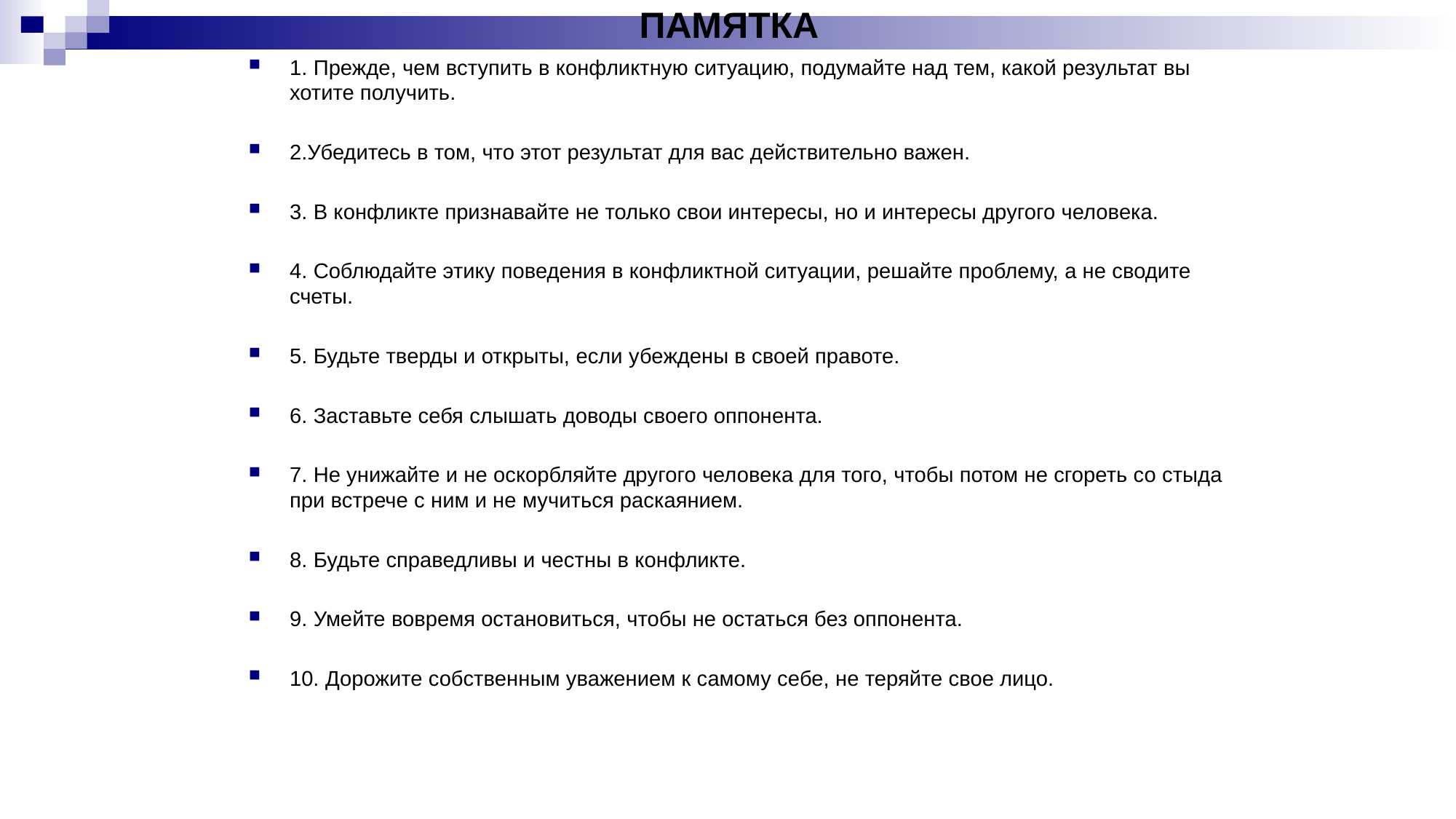

# ПАМЯТКА
1. Прежде, чем вступить в конфликтную ситуацию, подумайте над тем, какой результат вы хотите получить.

2.Убедитесь в том, что этот результат для вас действительно важен.

3. В конфликте признавайте не только свои интересы, но и интересы другого человека.

4. Соблюдайте этику поведения в конфликтной ситуации, решайте проблему, а не сводите счеты.

5. Будьте тверды и открыты, если убеждены в своей правоте.

6. Заставьте себя слышать доводы своего оппонента.

7. Не унижайте и не оскорбляйте другого человека для того, чтобы потом не сгореть со стыда при встрече с ним и не мучиться раскаянием.

8. Будьте справедливы и честны в конфликте.

9. Умейте вовремя остановиться, чтобы не остаться без оппонента.

10. Дорожите собственным уважением к самому себе, не теряйте свое лицо.